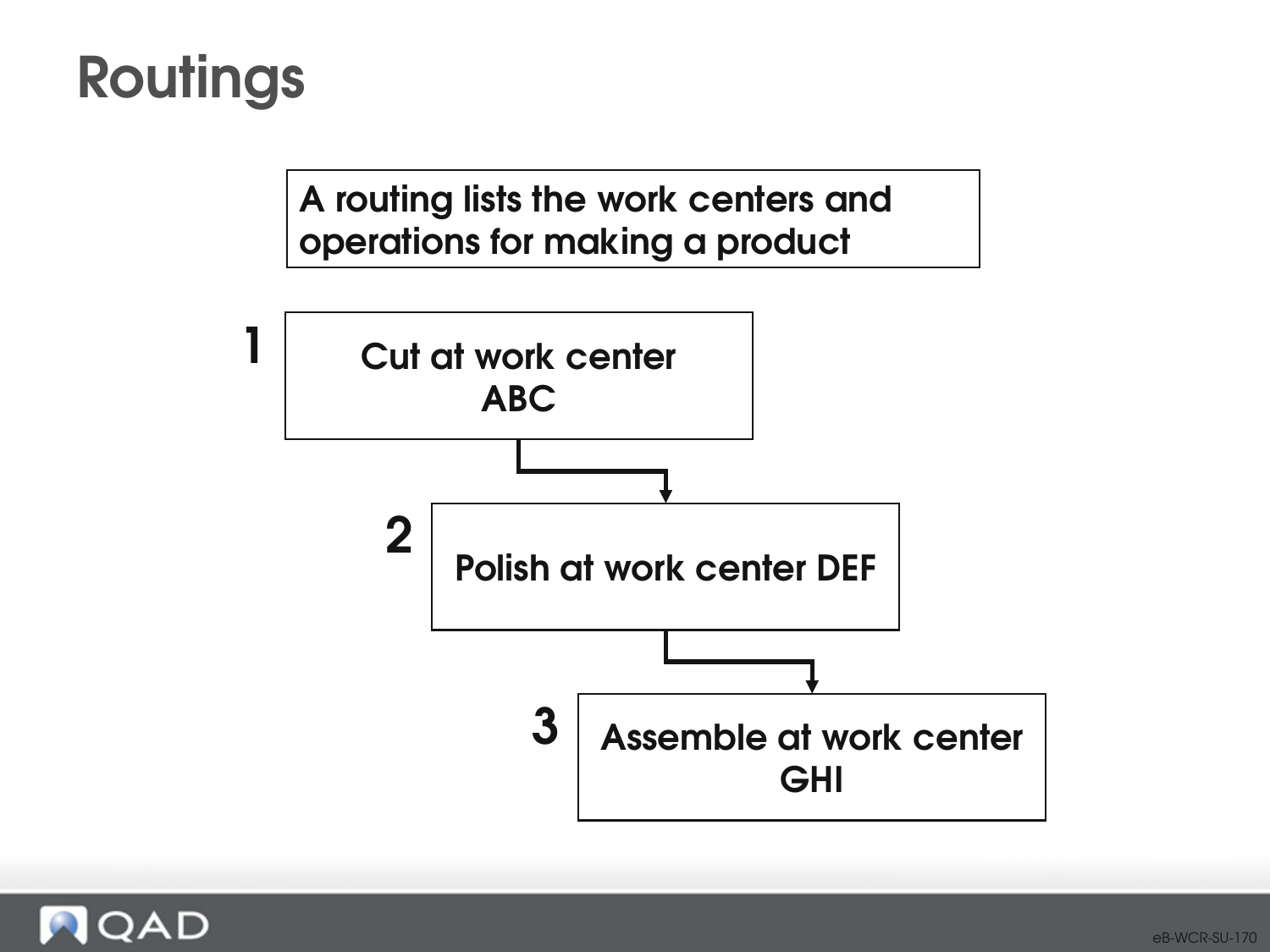

# Routings
A routing lists the work centers and operations for making a product
1
Cut at work center
ABC
2
Polish at work center DEF
3
Assemble at work center GHI
eB-WCR-SU-170